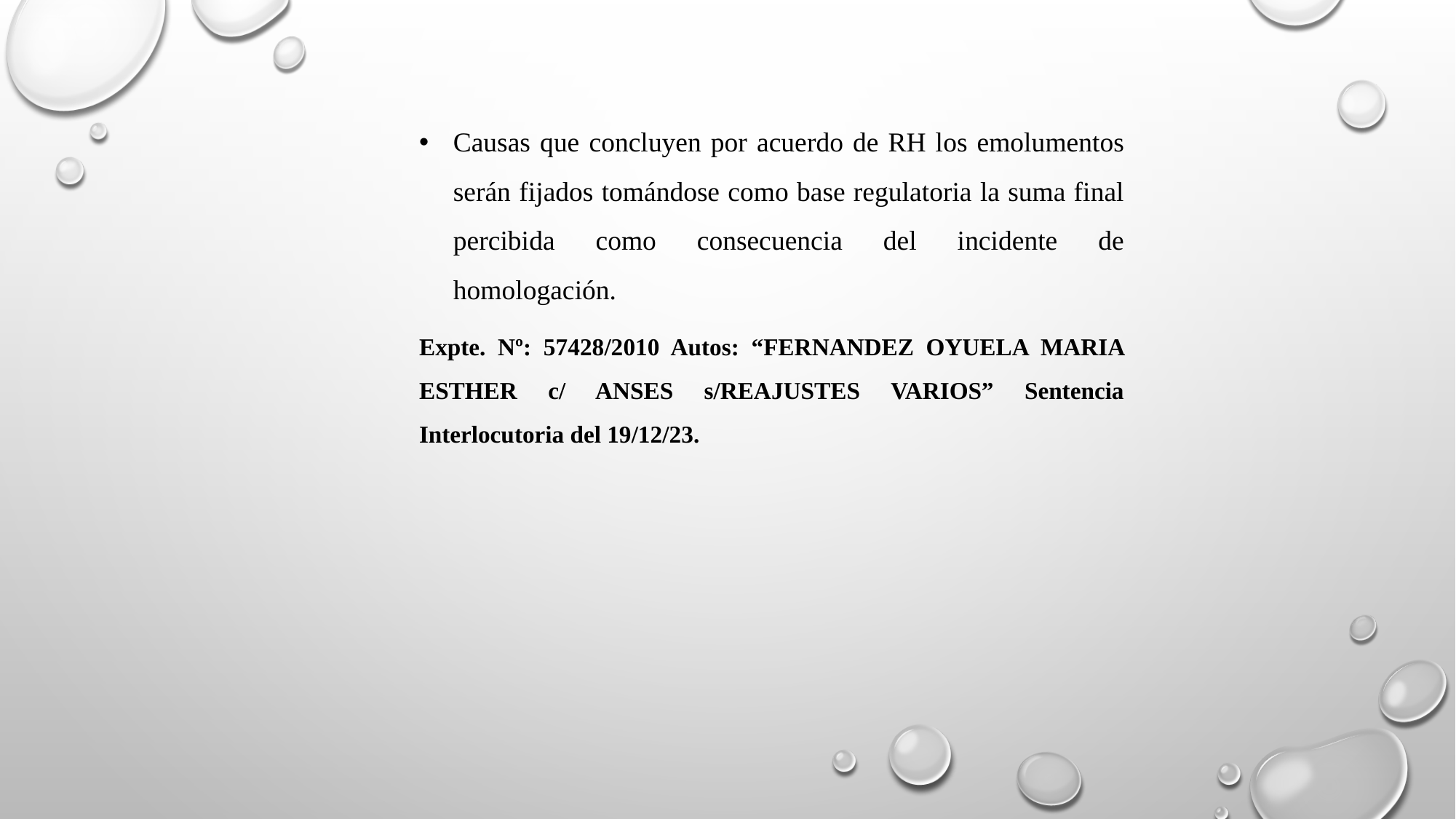

Causas que concluyen por acuerdo de RH los emolumentos serán fijados tomándose como base regulatoria la suma final percibida como consecuencia del incidente de homologación.
Expte. Nº: 57428/2010 Autos: “FERNANDEZ OYUELA MARIA ESTHER c/ ANSES s/REAJUSTES VARIOS” Sentencia Interlocutoria del 19/12/23.